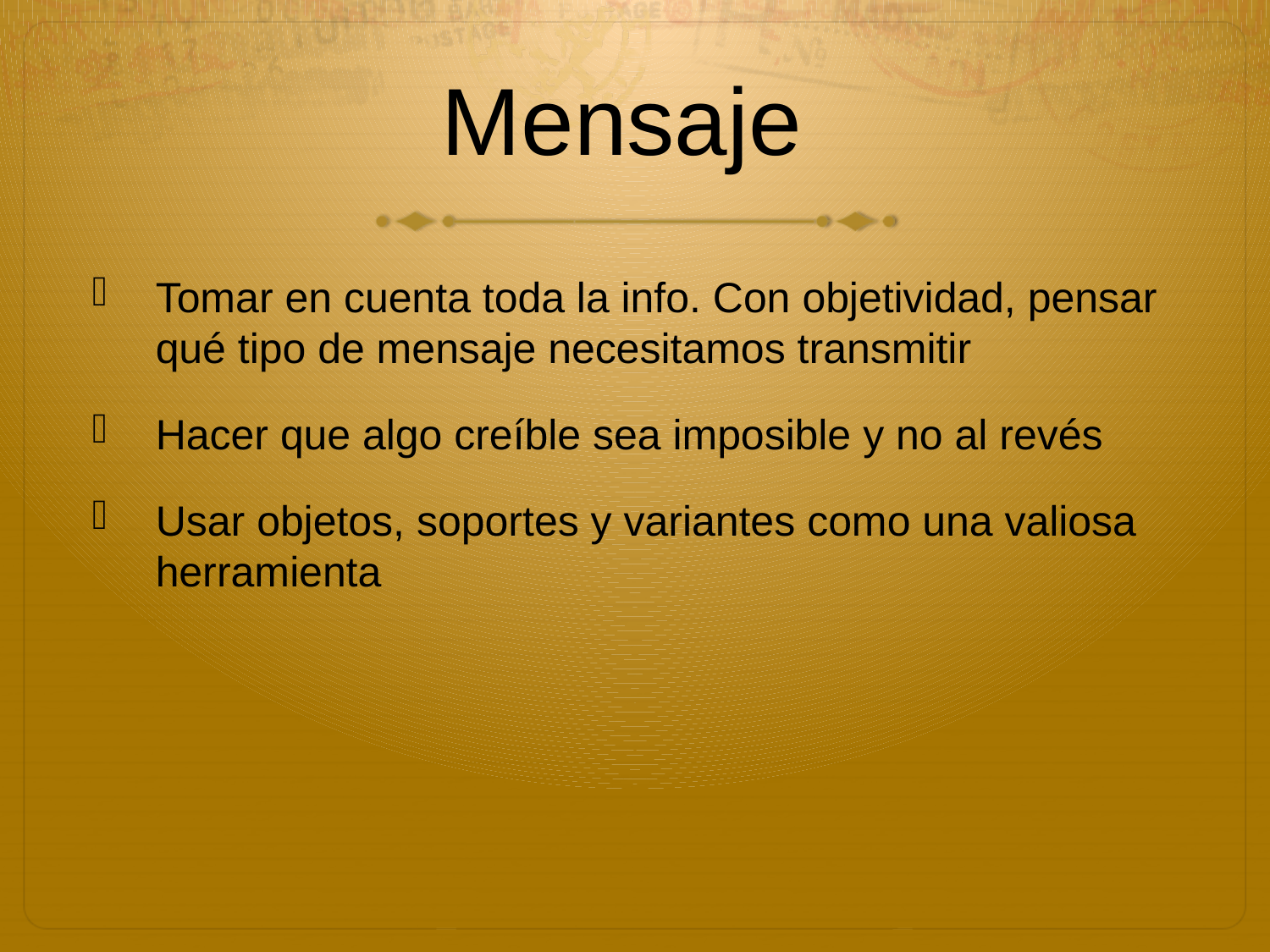

# Mensaje
Tomar en cuenta toda la info. Con objetividad, pensar qué tipo de mensaje necesitamos transmitir
Hacer que algo creíble sea imposible y no al revés
Usar objetos, soportes y variantes como una valiosa herramienta